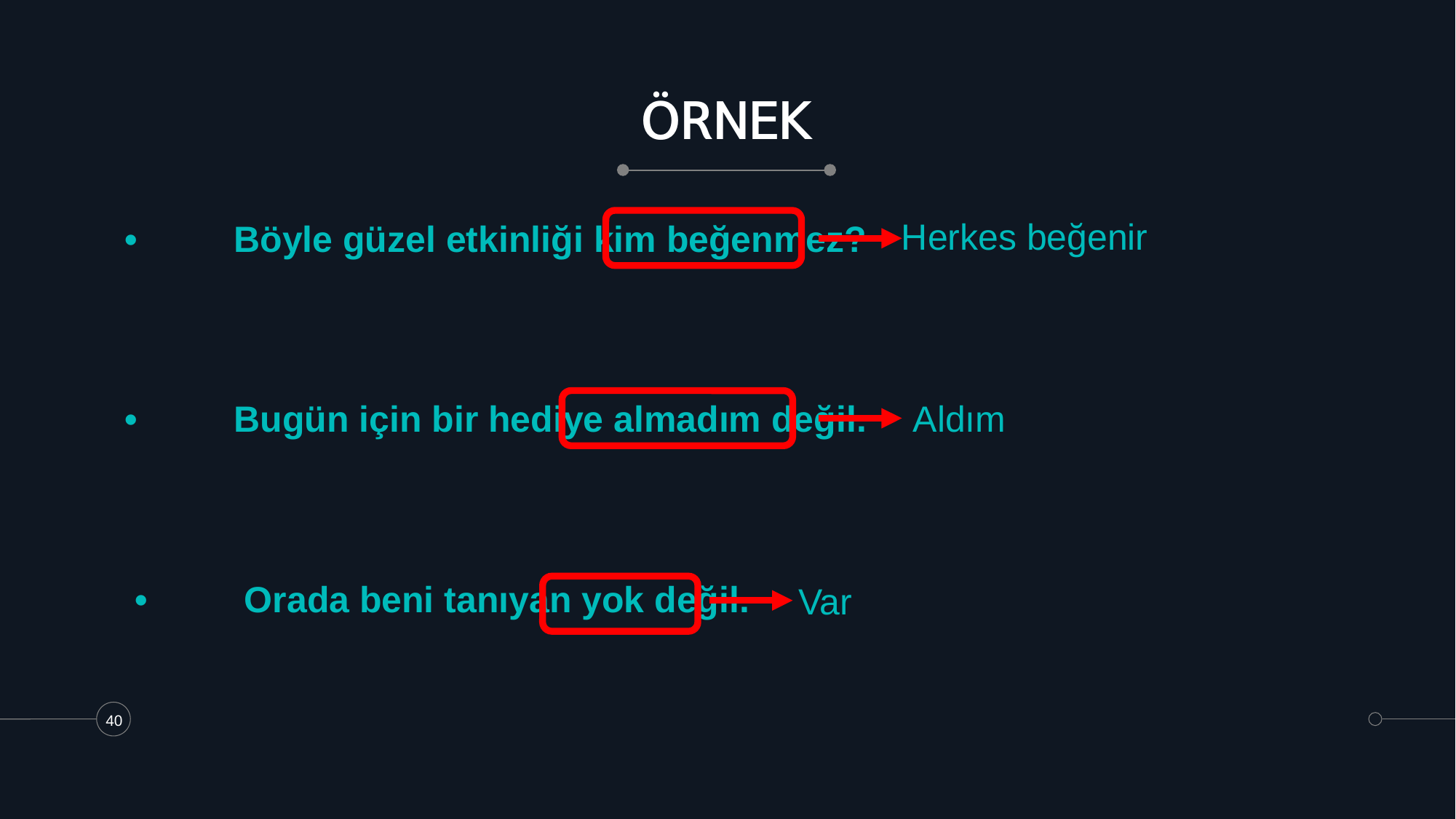

# ÖRNEK
Herkes beğenir

•	Böyle güzel etkinliği kim beğenmez?

Aldım
•	Bugün için bir hediye almadım değil.
Var

•	Orada beni tanıyan yok değil.
40